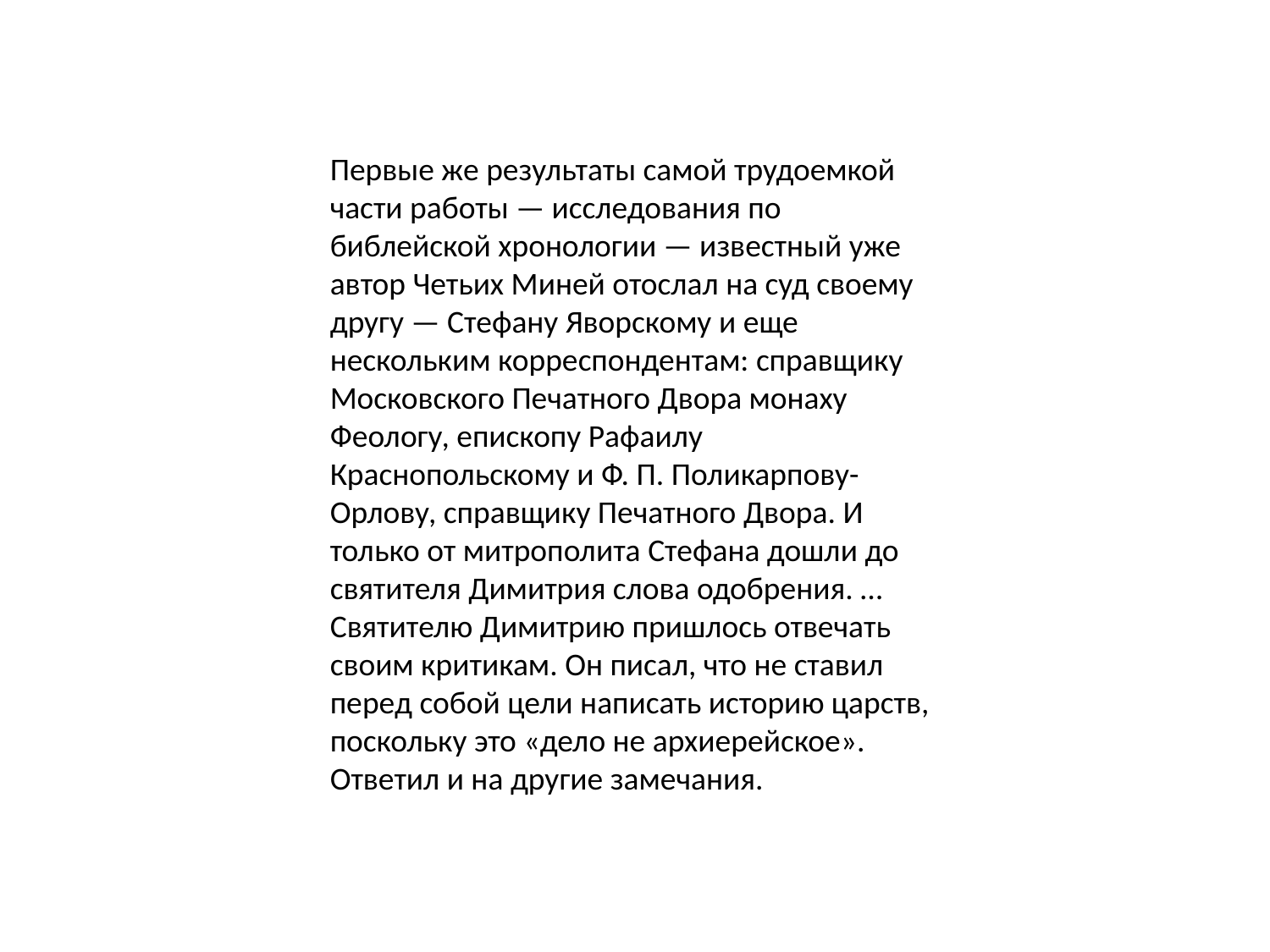

Первые же результаты самой трудоемкой части работы — исследования по библейской хронологии — известный уже автор Четьих Миней отослал на суд своему другу — Стефану Яворскому и еще нескольким корреспондентам: справщику Московского Печатного Двора монаху Феологу, епископу Рафаилу Краснопольскому и Ф. П. Поликарпову-Орлову, справщику Печатного Двора. И только от митрополита Стефана дошли до святителя Димитрия слова одобрения. …Святителю Димитрию пришлось отвечать своим критикам. Он писал, что не ставил перед собой цели написать историю царств, поскольку это «дело не архиерейское». Ответил и на другие замечания.